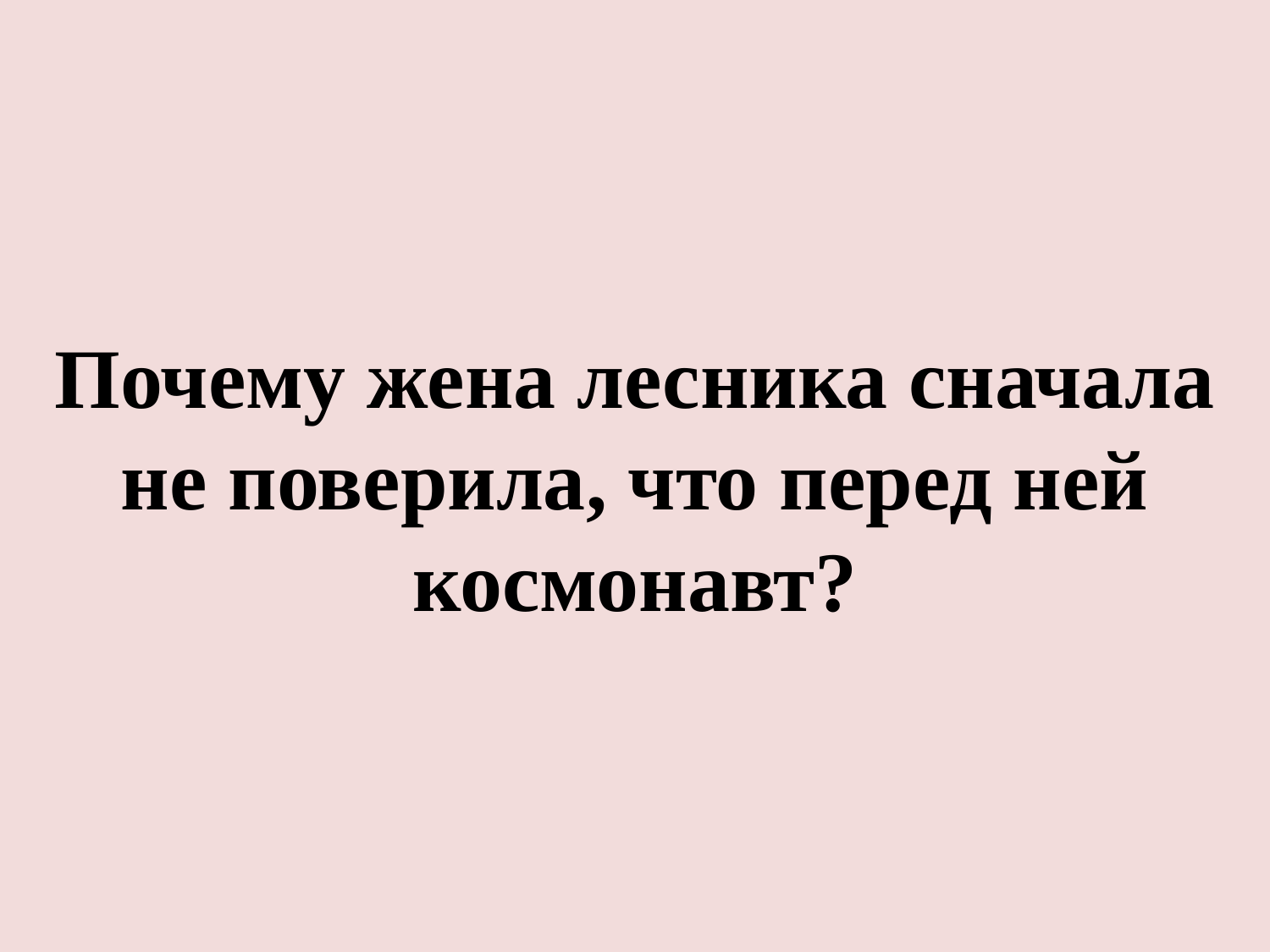

# Почему жена лесника сначала не поверила, что перед ней космонавт?